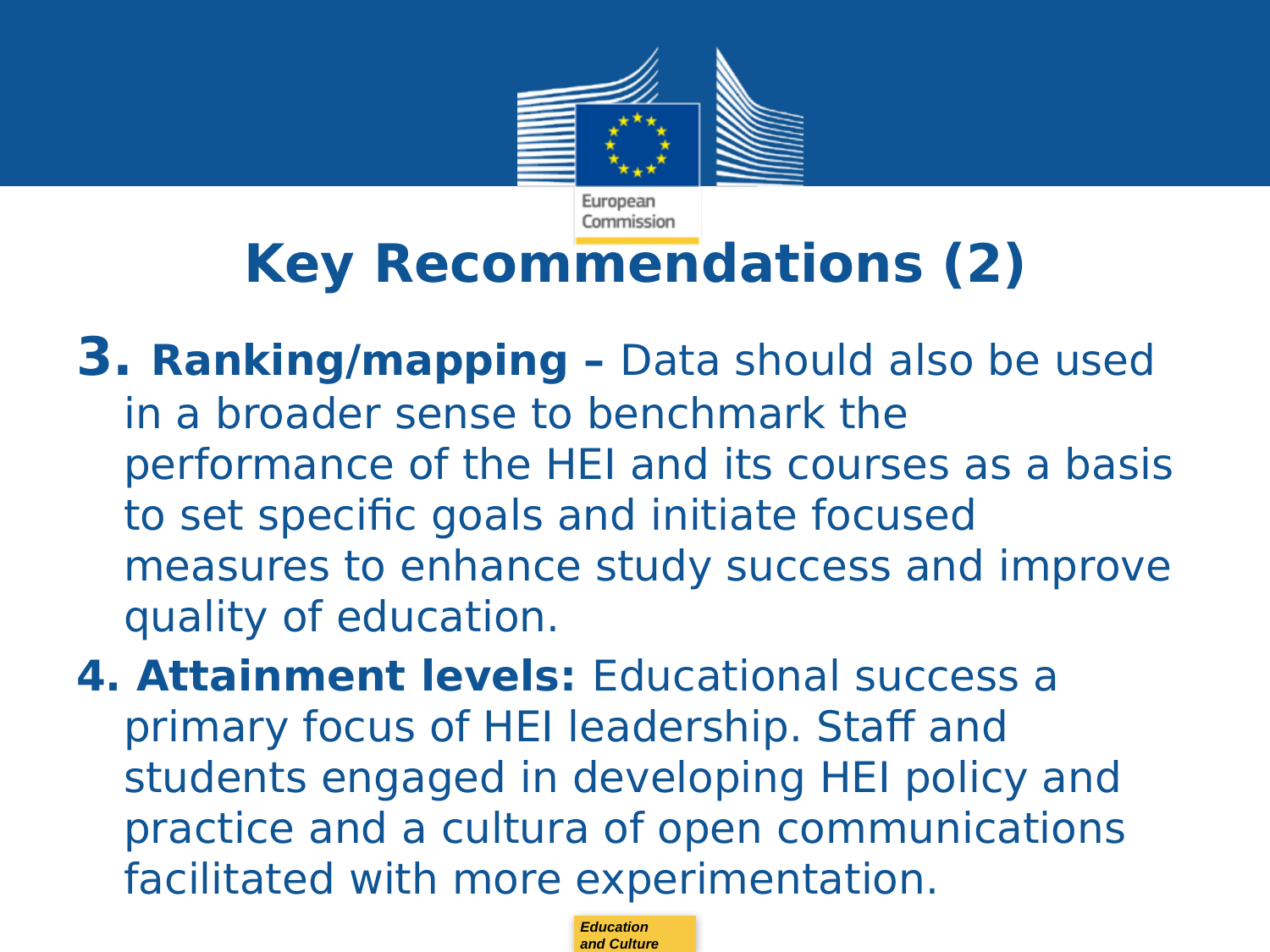

# Key Recommendations (2)
3. Ranking/mapping – Data should also be used in a broader sense to benchmark the performance of the HEI and its courses as a basis to set specific goals and initiate focused measures to enhance study success and improve quality of education.
4. Attainment levels: Educational success a primary focus of HEI leadership. Staff and students engaged in developing HEI policy and practice and a cultura of open communications facilitated with more experimentation.

Education
and Culture